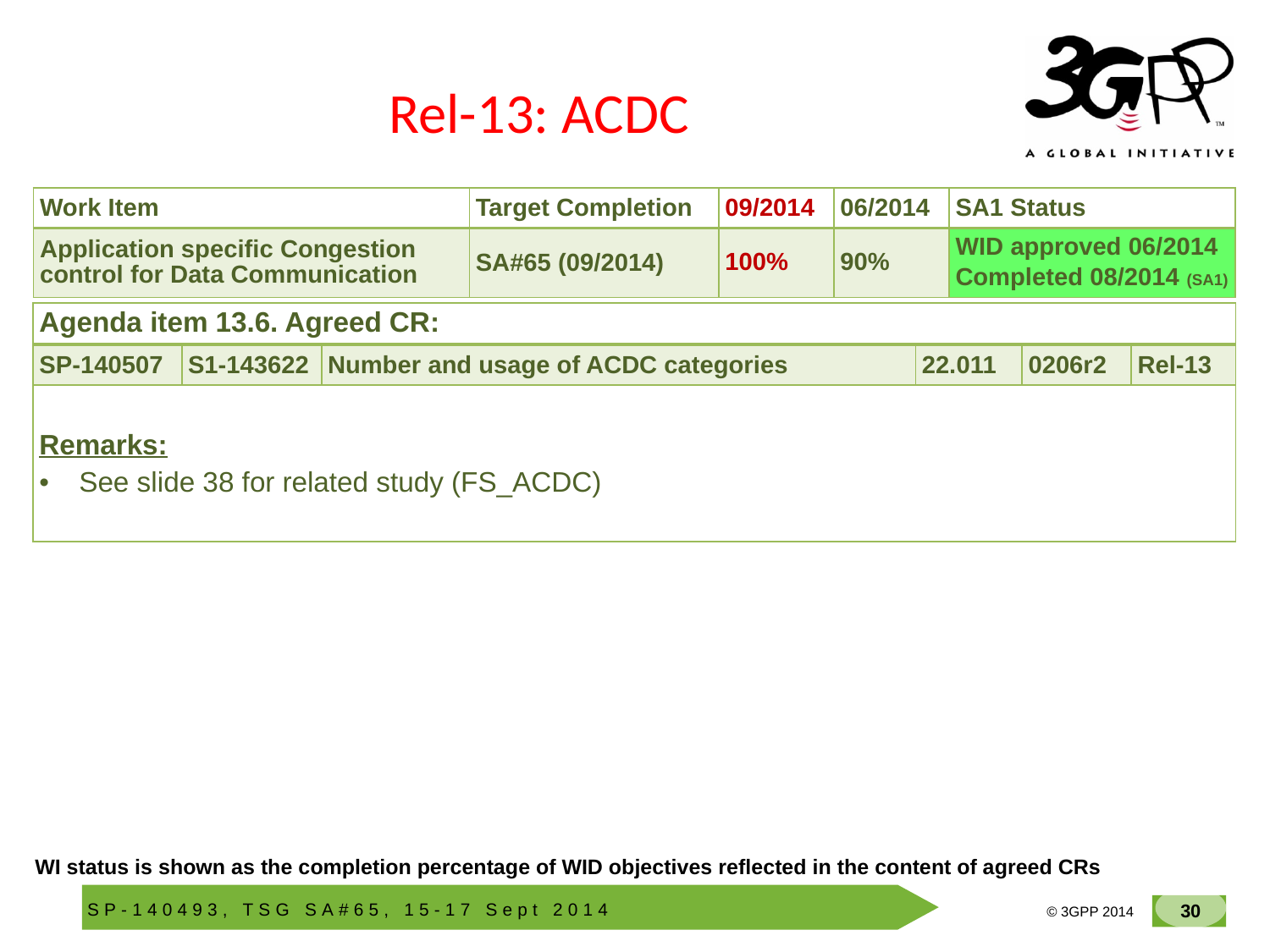

# Rel-13: ACDC
| Work Item | Target Completion | 09/2014 | 06/2014 | SA1 Status |
| --- | --- | --- | --- | --- |
| Application specific Congestion control for Data Communication | SA#65 (09/2014) | 100% | 90% | WID approved 06/2014 Completed 08/2014 (SA1) |
| Agenda item 13.6. Agreed CR: |  |  |  |  |  |
| --- | --- | --- | --- | --- | --- |
| SP-140507 | S1-143622 | Number and usage of ACDC categories | 22.011 | 0206r2 | Rel-13 |
| Remarks: See slide 38 for related study (FS\_ACDC) |  |  |  |  |  |
WI status is shown as the completion percentage of WID objectives reflected in the content of agreed CRs